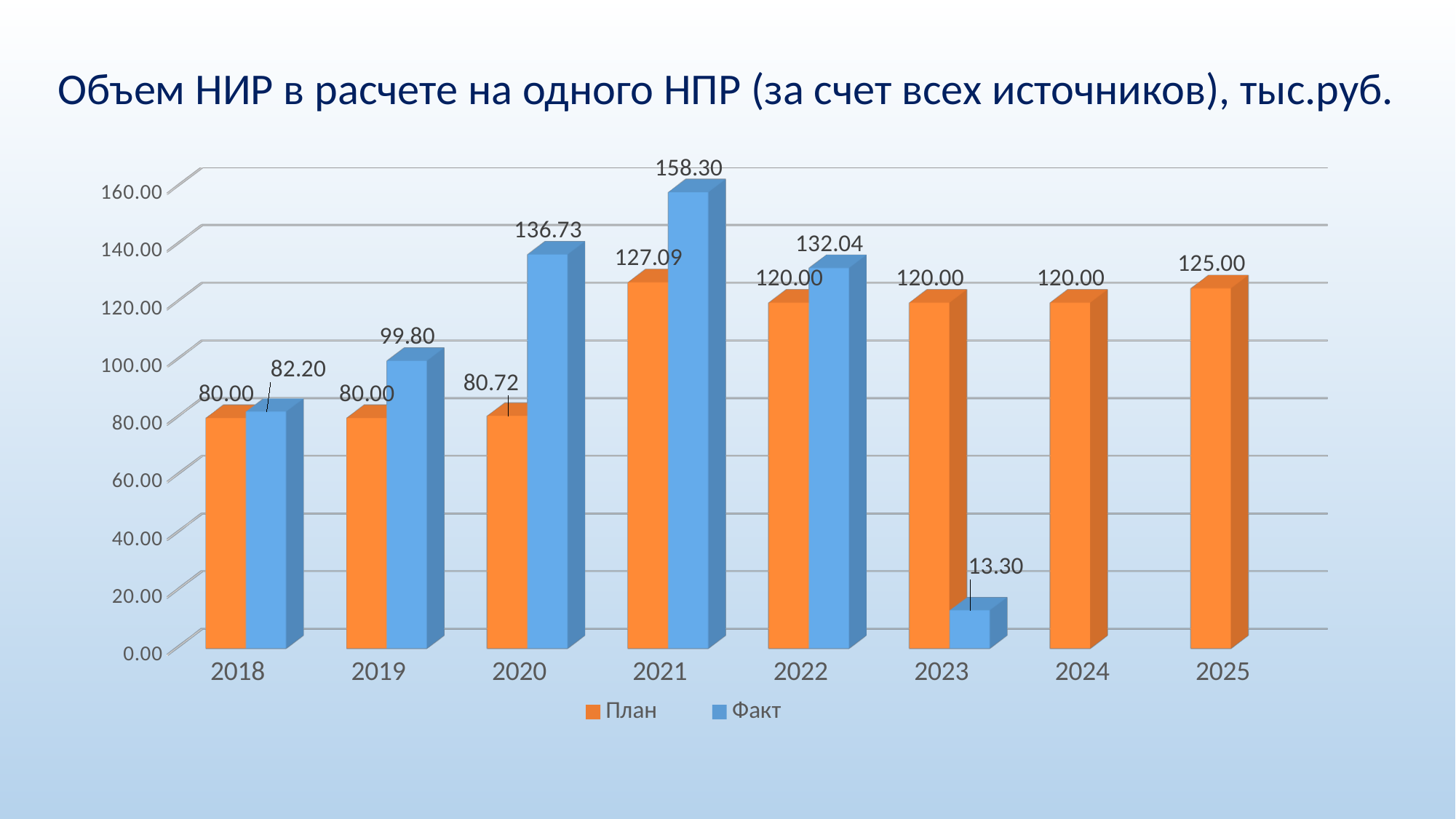

# Объем НИР в расчете на одного НПР (за счет всех источников), тыс.руб.

[unsupported chart]